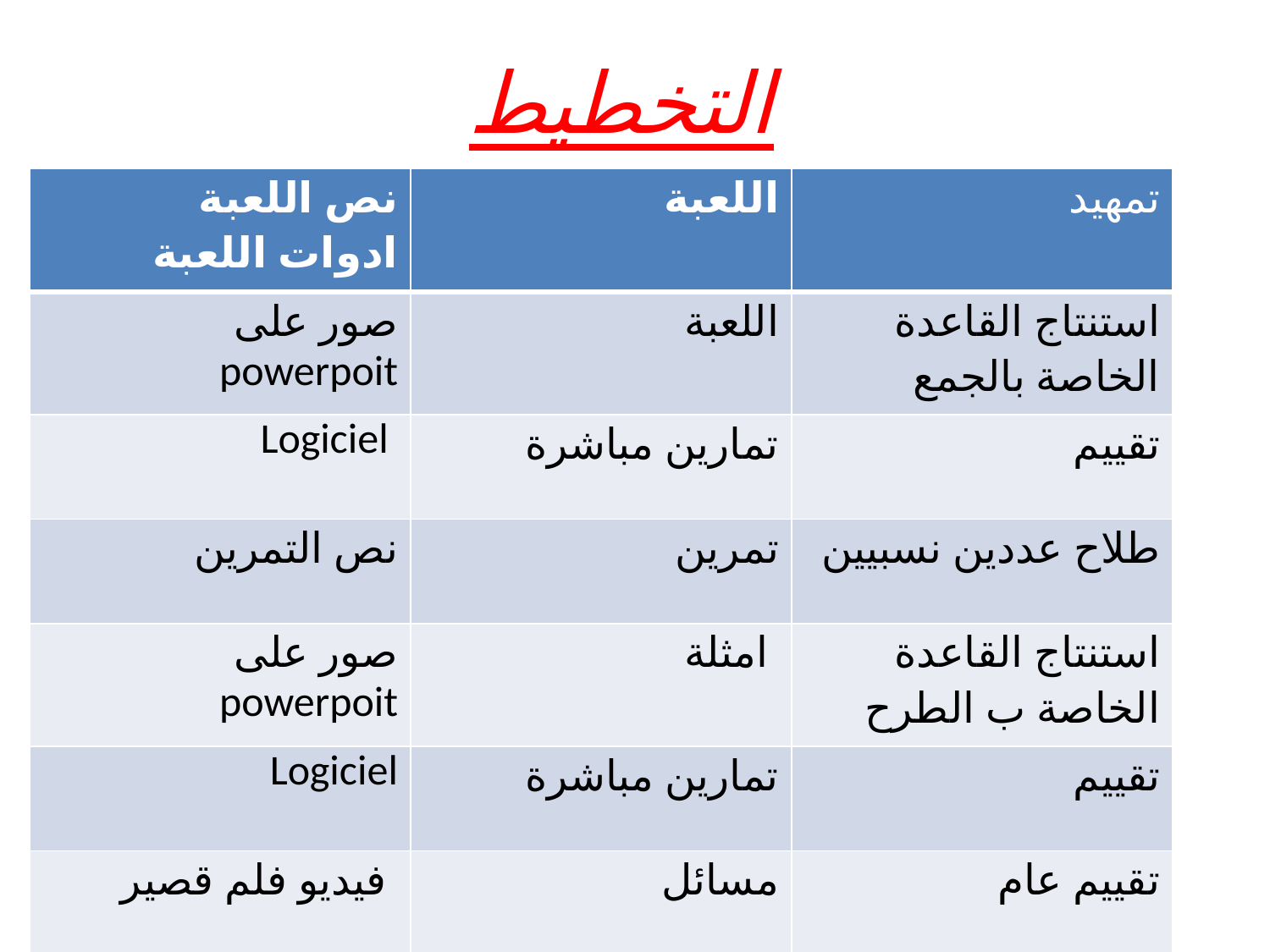

# التخطيط
| نص اللعبة ادوات اللعبة | اللعبة | تمهيد |
| --- | --- | --- |
| صور على powerpoit | اللعبة | استنتاج القاعدة الخاصة بالجمع |
| Logiciel | تمارين مباشرة | تقييم |
| نص التمرين | تمرين | طلاح عددين نسبيين |
| صور على powerpoit | امثلة | استنتاج القاعدة الخاصة ب الطرح |
| Logiciel | تمارين مباشرة | تقييم |
| فيديو فلم قصير | مسائل | تقييم عام |